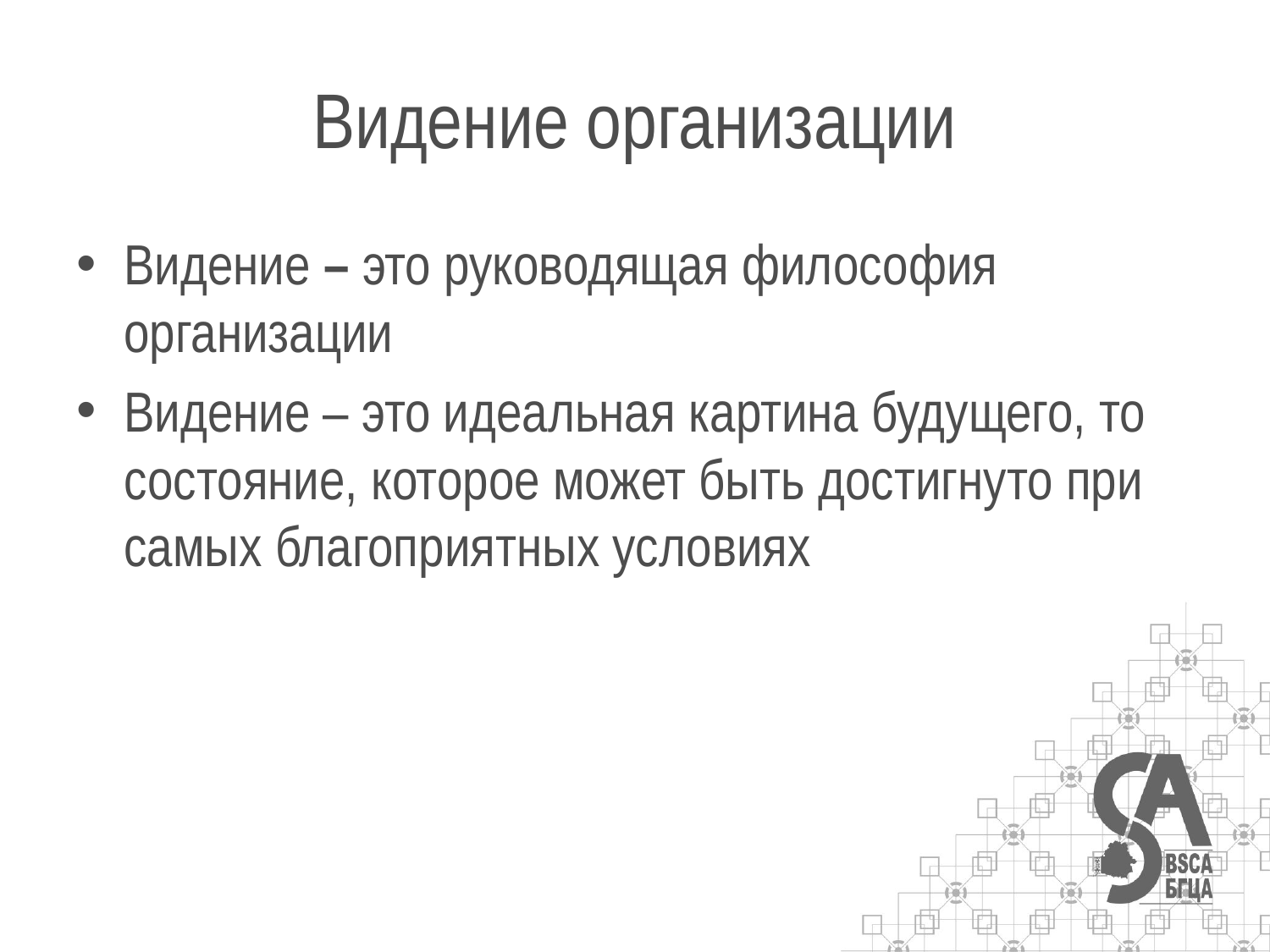

# Видение организации
Видение – это руководящая философия организации
Видение – это идеальная картина будущего, то состояние, которое может быть достигнуто при самых благоприятных условиях